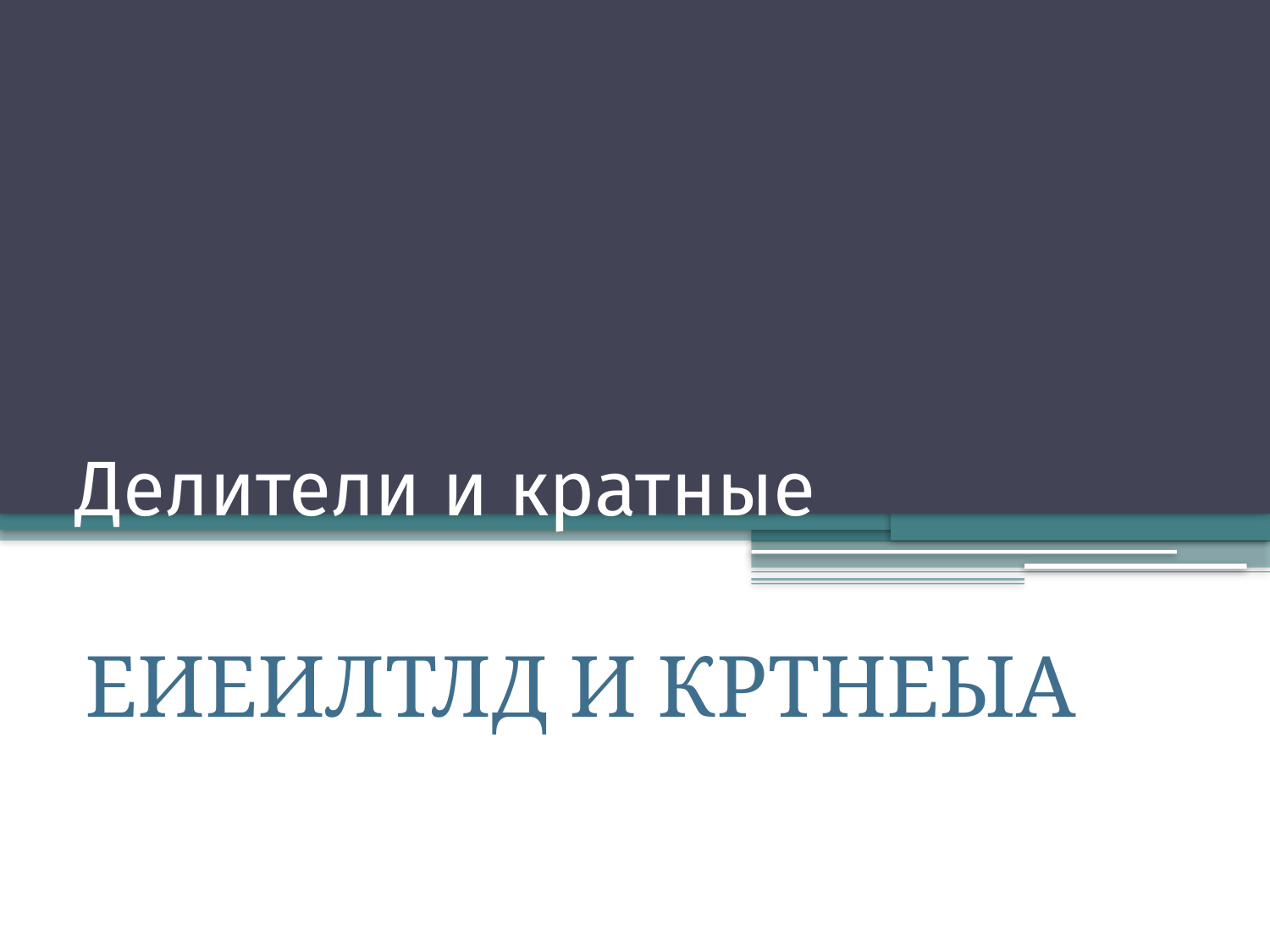

# Делители и кратные
ЕИЕИЛТЛД И КРТНЕЫА